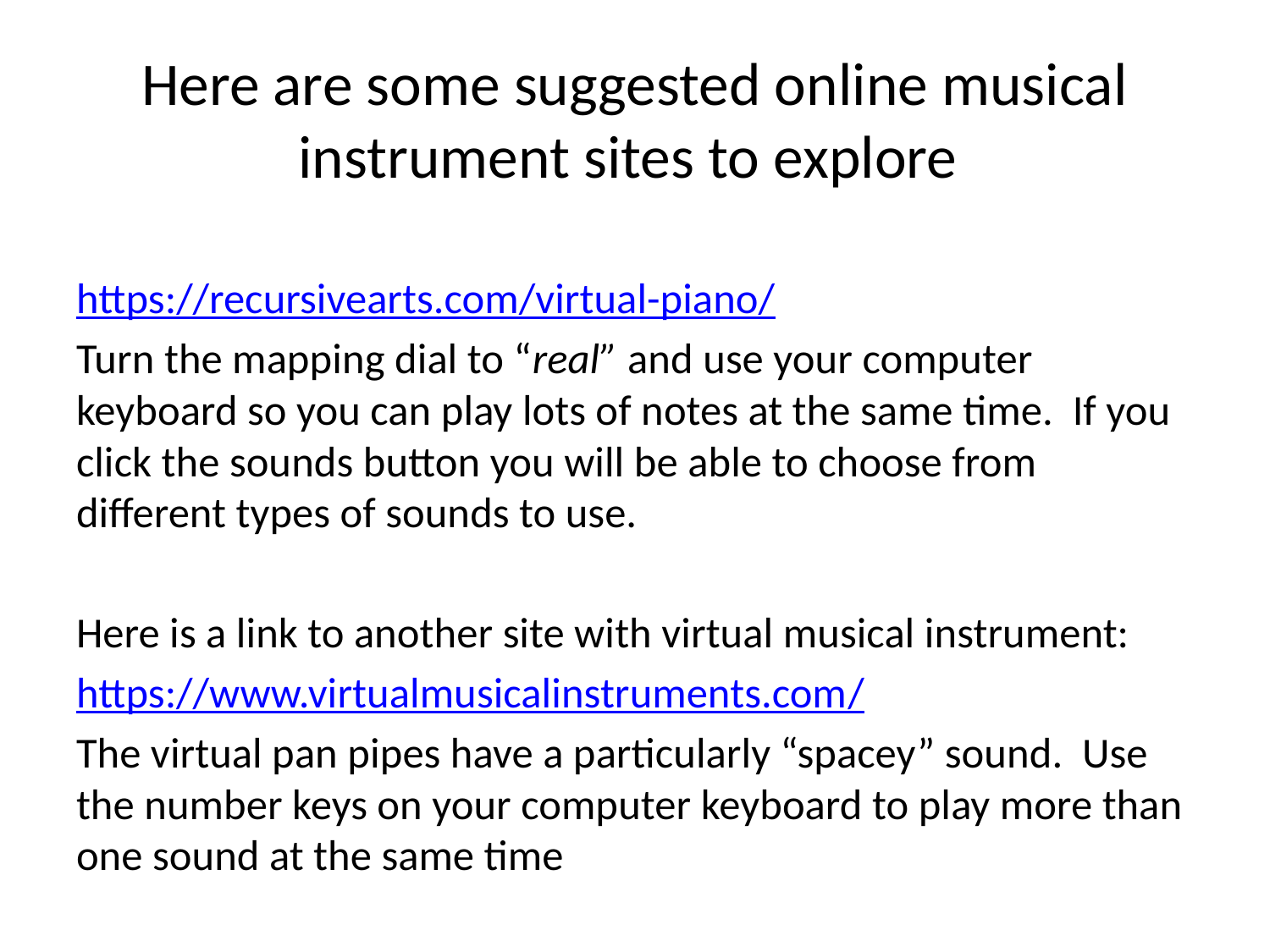

# Here are some suggested online musical instrument sites to explore
https://recursivearts.com/virtual-piano/
Turn the mapping dial to “real” and use your computer keyboard so you can play lots of notes at the same time.  If you click the sounds button you will be able to choose from different types of sounds to use.

Here is a link to another site with virtual musical instrument:
https://www.virtualmusicalinstruments.com/
The virtual pan pipes have a particularly “spacey” sound.  Use the number keys on your computer keyboard to play more than one sound at the same time